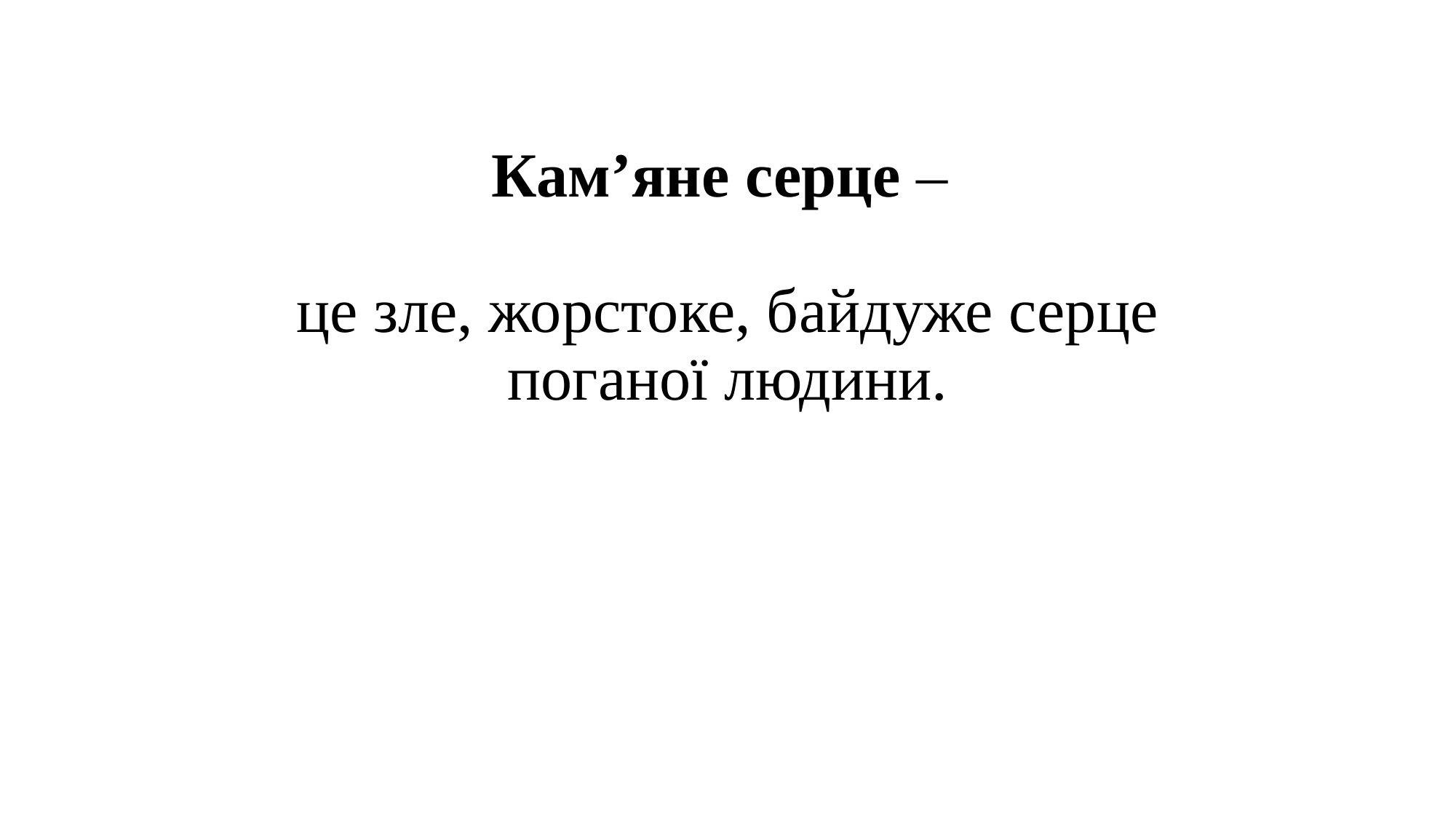

# Кам’яне серце – це зле, жорстоке, байдуже серце поганої людини.